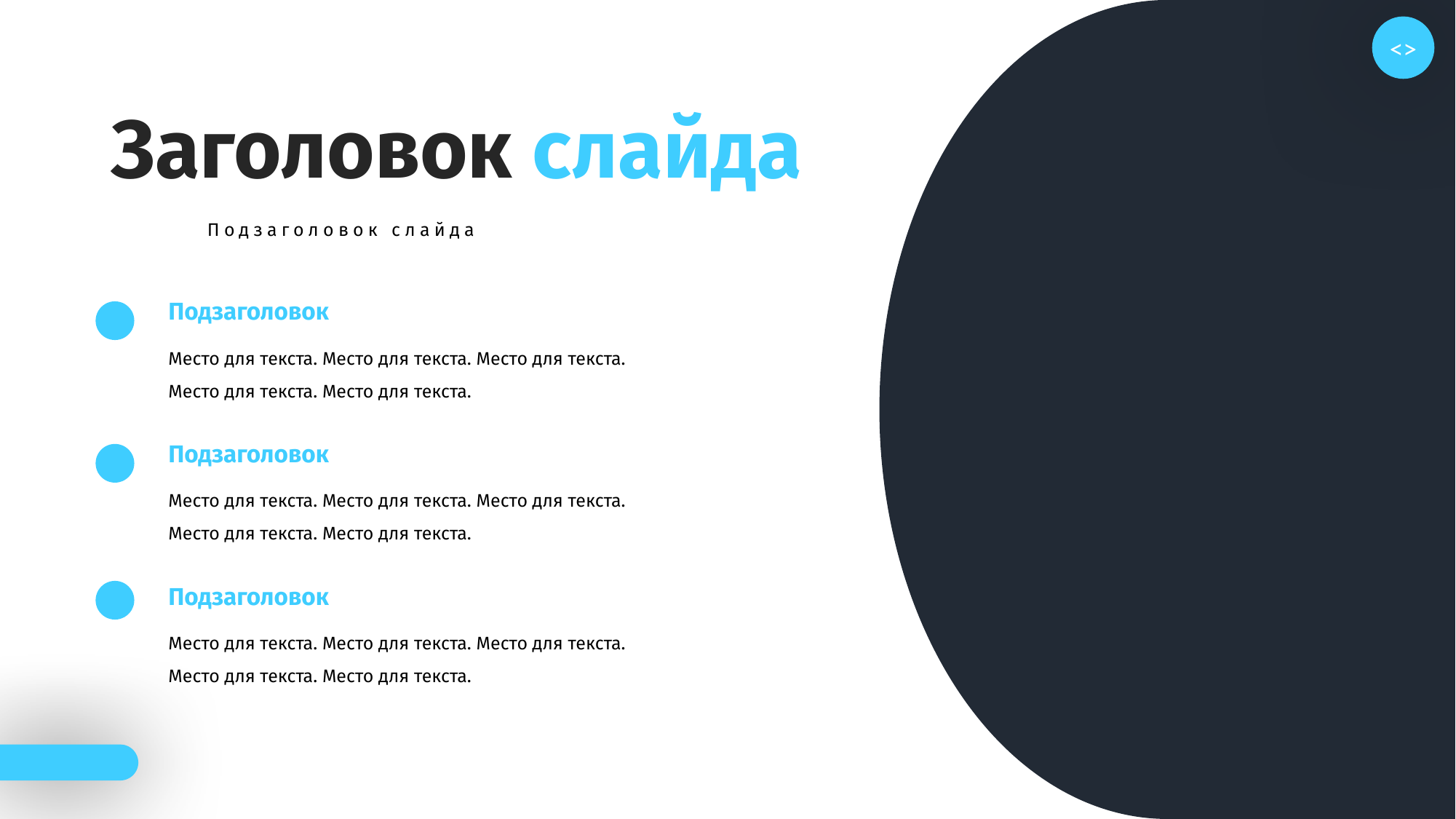

<>

Заголовок слайда
Подзаголовок слайда

Подзаголовок

Место для текста. Место для текста. Место для текста. Место для текста. Место для текста.

Подзаголовок

Место для текста. Место для текста. Место для текста. Место для текста. Место для текста.
Подзаголовок

Место для текста. Место для текста. Место для текста. Место для текста. Место для текста.